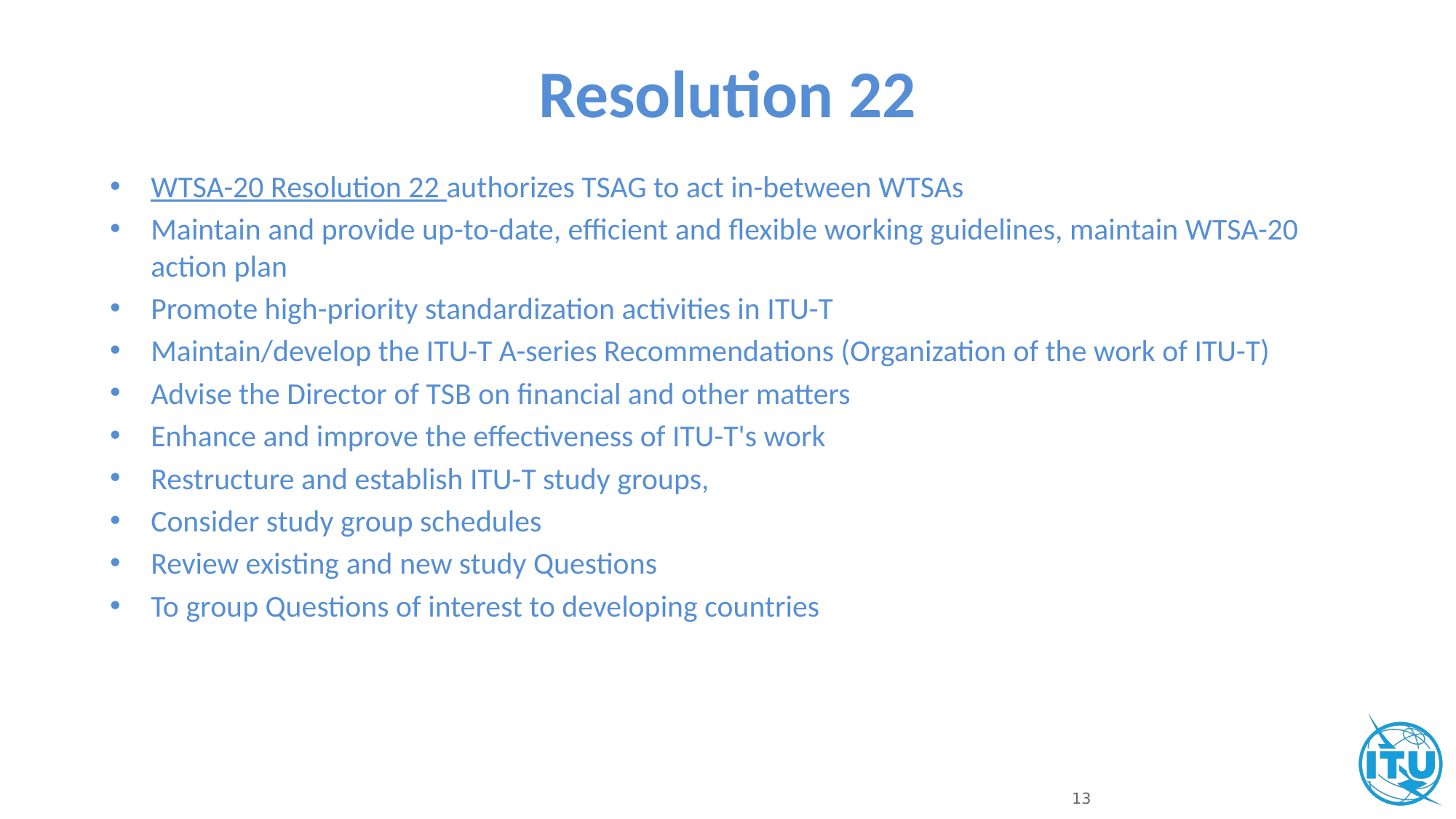

# Resolution 22
WTSA-20 Resolution 22 authorizes TSAG to act in-between WTSAs
Maintain and provide up-to-date, efficient and flexible working guidelines, maintain WTSA-20 action plan
Promote high-priority standardization activities in ITU-T
Maintain/develop the ITU-T A-series Recommendations (Organization of the work of ITU-T)
Advise the Director of TSB on financial and other matters
Enhance and improve the effectiveness of ITU-T's work
Restructure and establish ITU-T study groups,
Consider study group schedules
Review existing and new study Questions
To group Questions of interest to developing countries
13